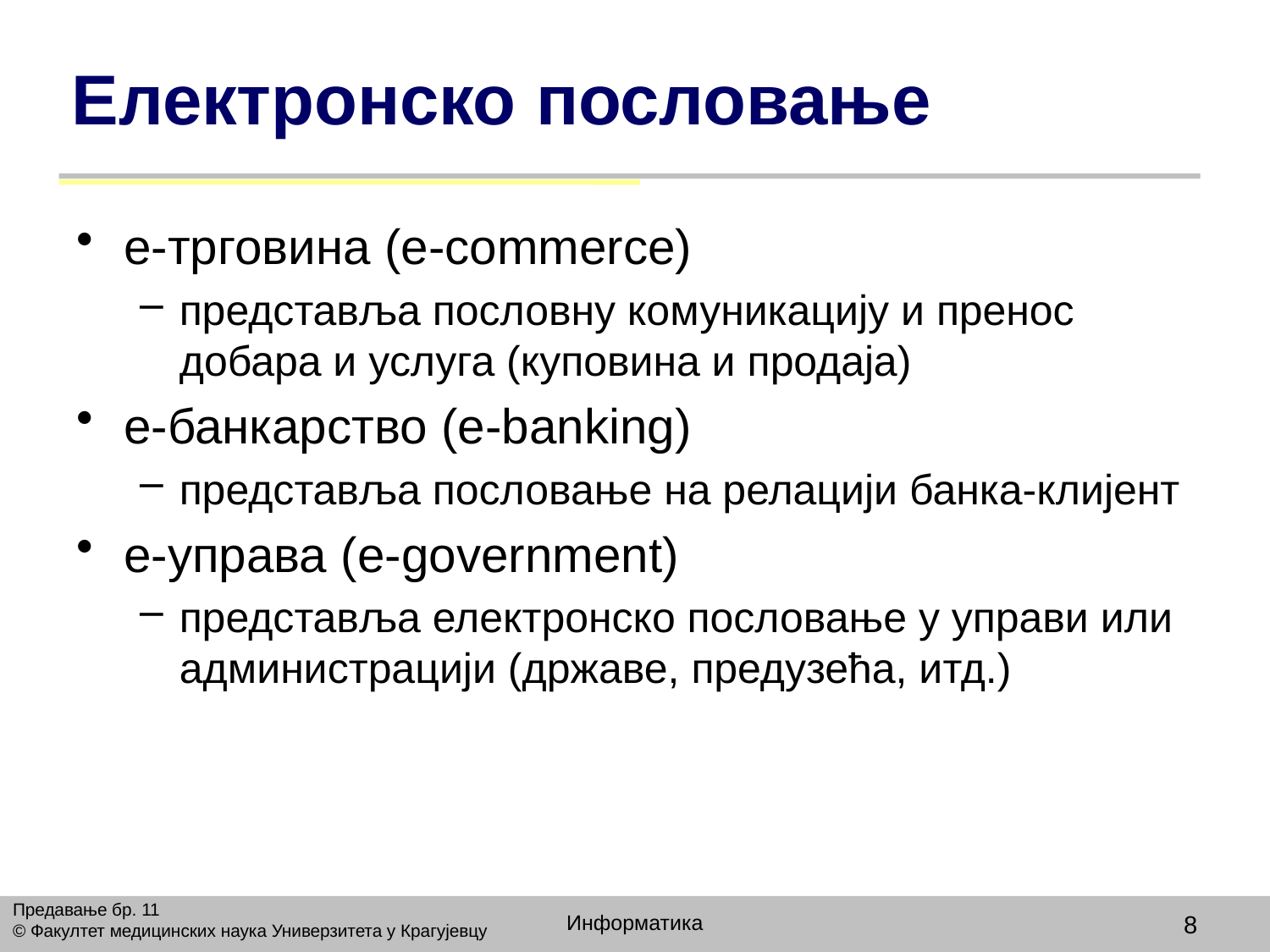

# Електронско пословање
е-трговина (e-commerce)
представља пословну комуникацију и пренос добара и услуга (куповина и продаја)
е-банкарство (e-banking)
представља пословање на релацији банка-клијент
е-управа (е-government)
представља електронско пословање у управи или администрацији (државе, предузећа, итд.)
Предавање бр. 11
© Факултет медицинских наука Универзитета у Крагујевцу
Информатика
8